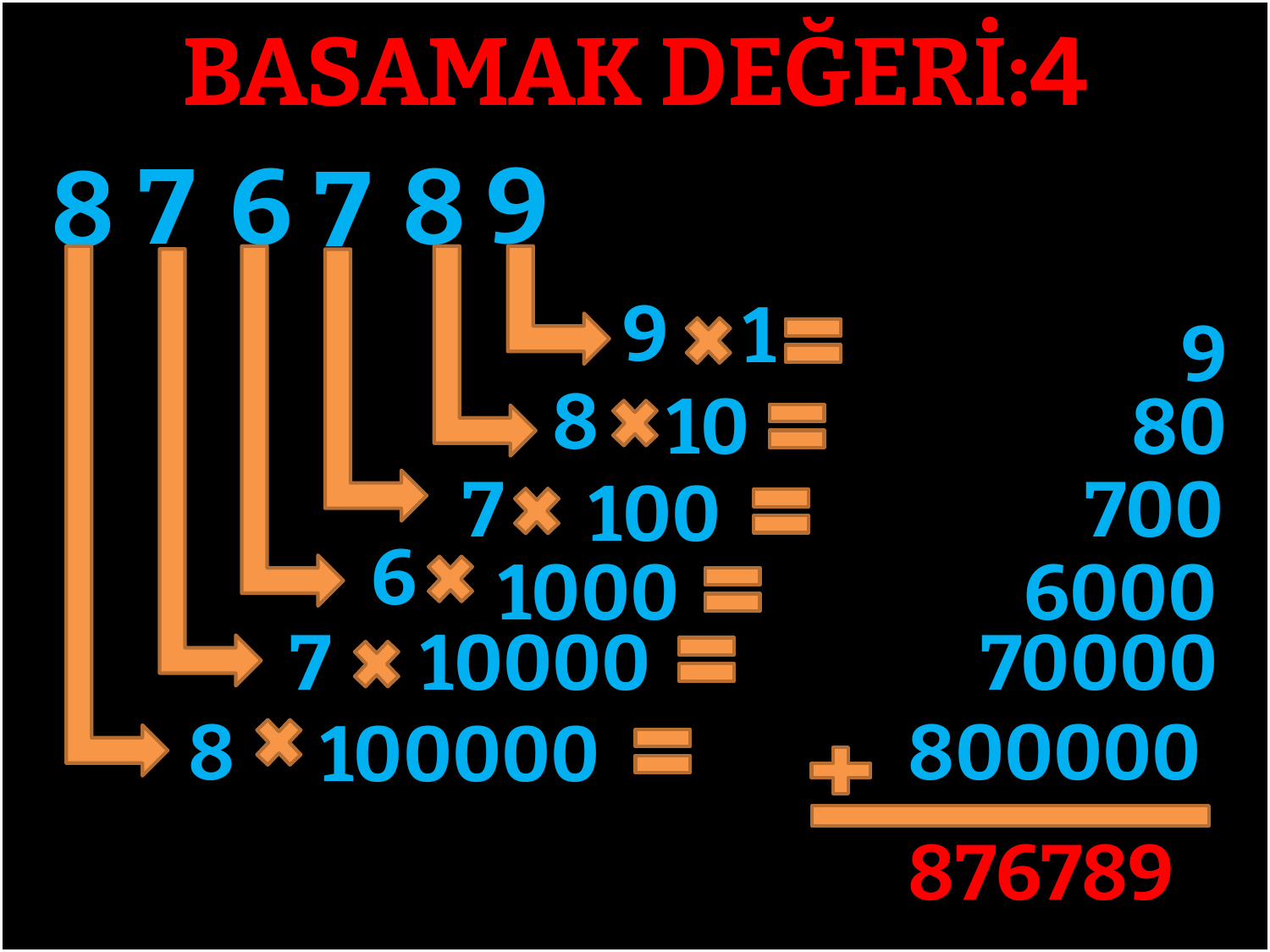

BASAMAK DEĞERİ:4

9
8
7
6
8
7

9
1
#
9

8
10
80

7
700
100

6
1000
6000

70000
7
10000

800000
8
100000

876789